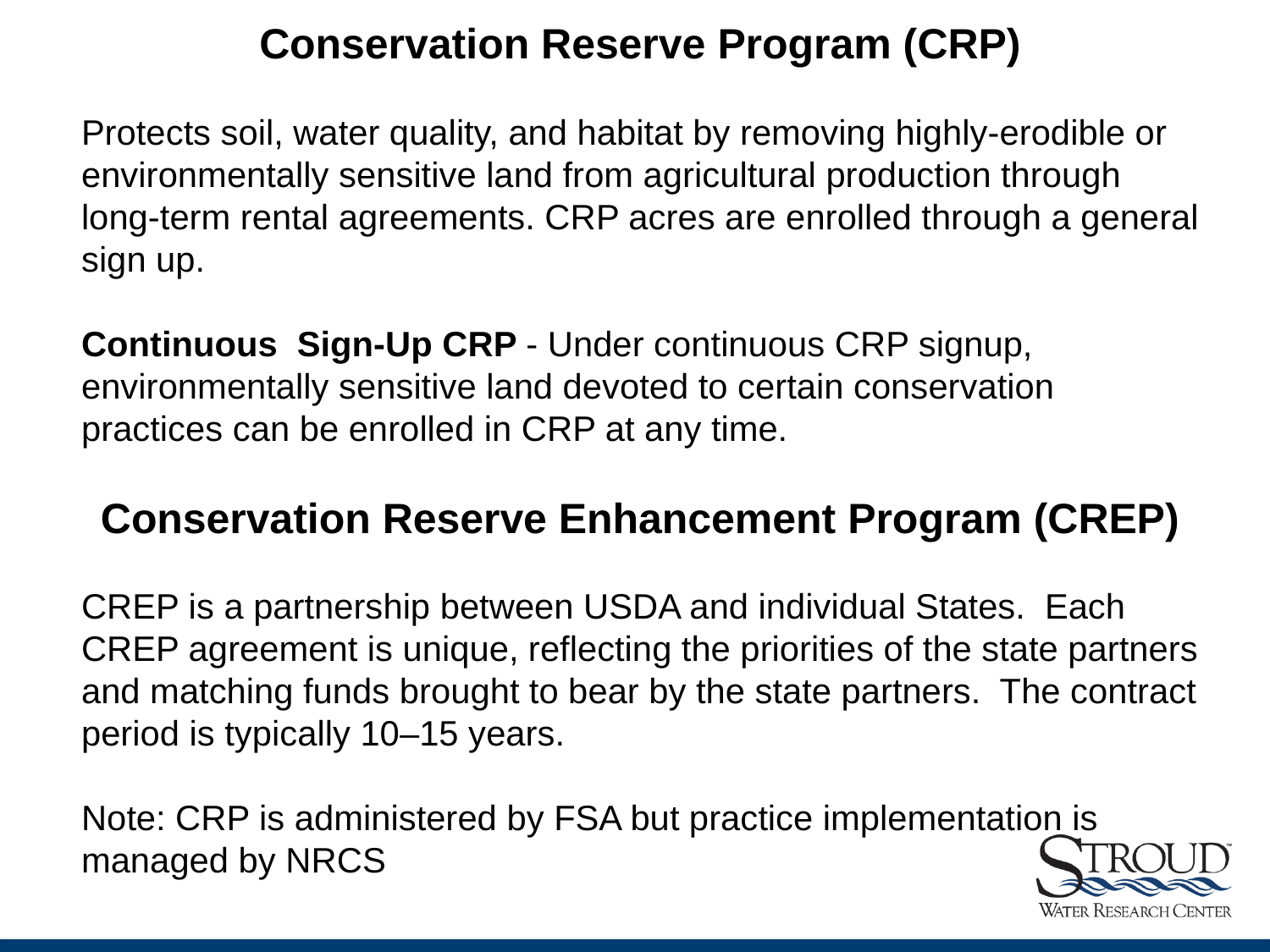

Conservation Reserve Program (CRP)

Protects soil, water quality, and habitat by removing highly-erodible or environmentally sensitive land from agricultural production through long-term rental agreements. CRP acres are enrolled through a general sign up.

Continuous  Sign-Up CRP - Under continuous CRP signup, environmentally sensitive land devoted to certain conservation practices can be enrolled in CRP at any time.

Conservation Reserve Enhancement Program (CREP)

CREP is a partnership between USDA and individual States.  Each CREP agreement is unique, reflecting the priorities of the state partners and matching funds brought to bear by the state partners.  The contract period is typically 10–15 years.

Note: CRP is administered by FSA but practice implementation is managed by NRCS
Photo: Marissa Morton